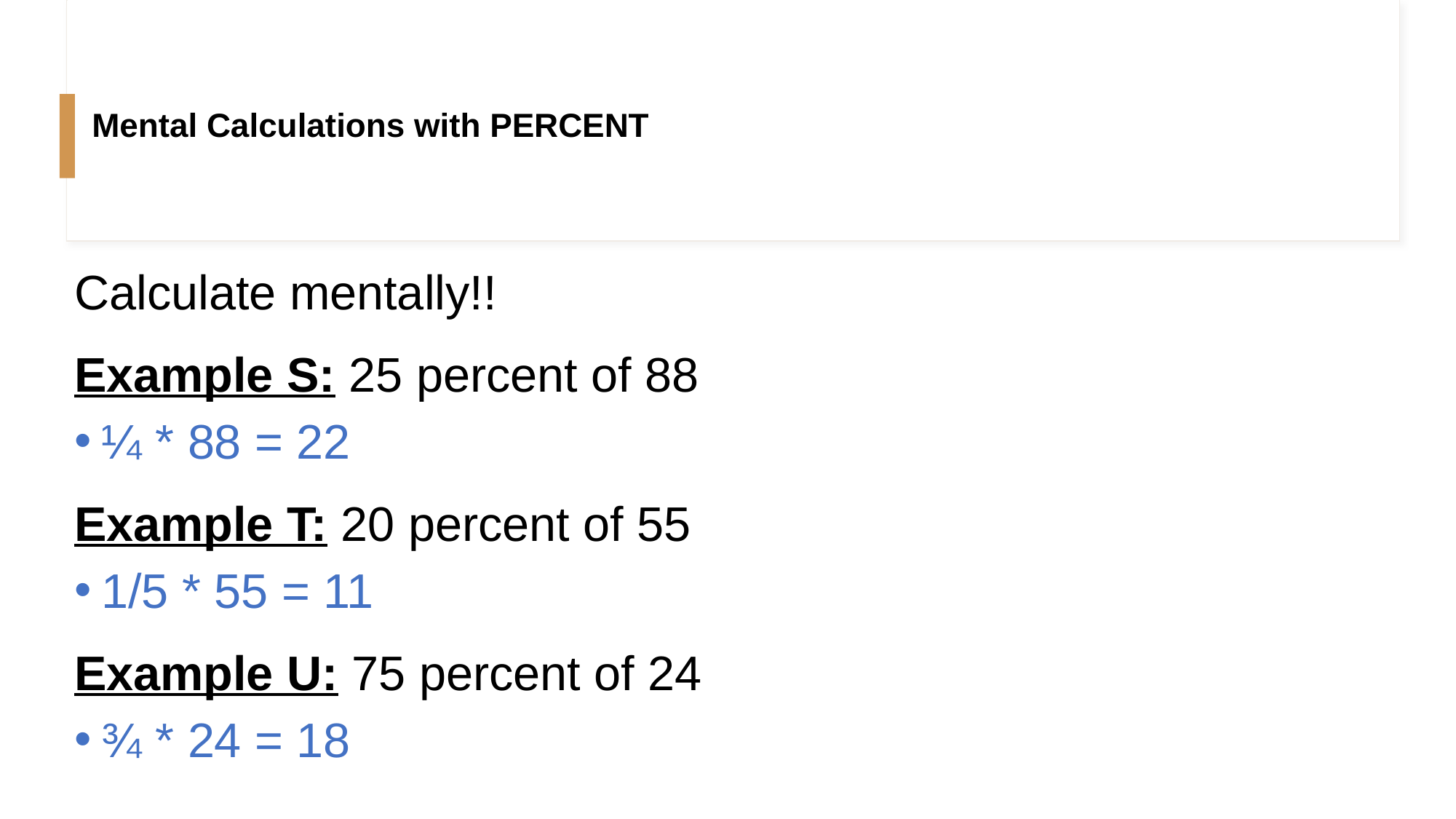

# Mental Calculations with PERCENT
Calculate mentally!!
Example S: 25 percent of 88
¼ * 88 = 22
Example T: 20 percent of 55
1/5 * 55 = 11
Example U: 75 percent of 24
¾ * 24 = 18